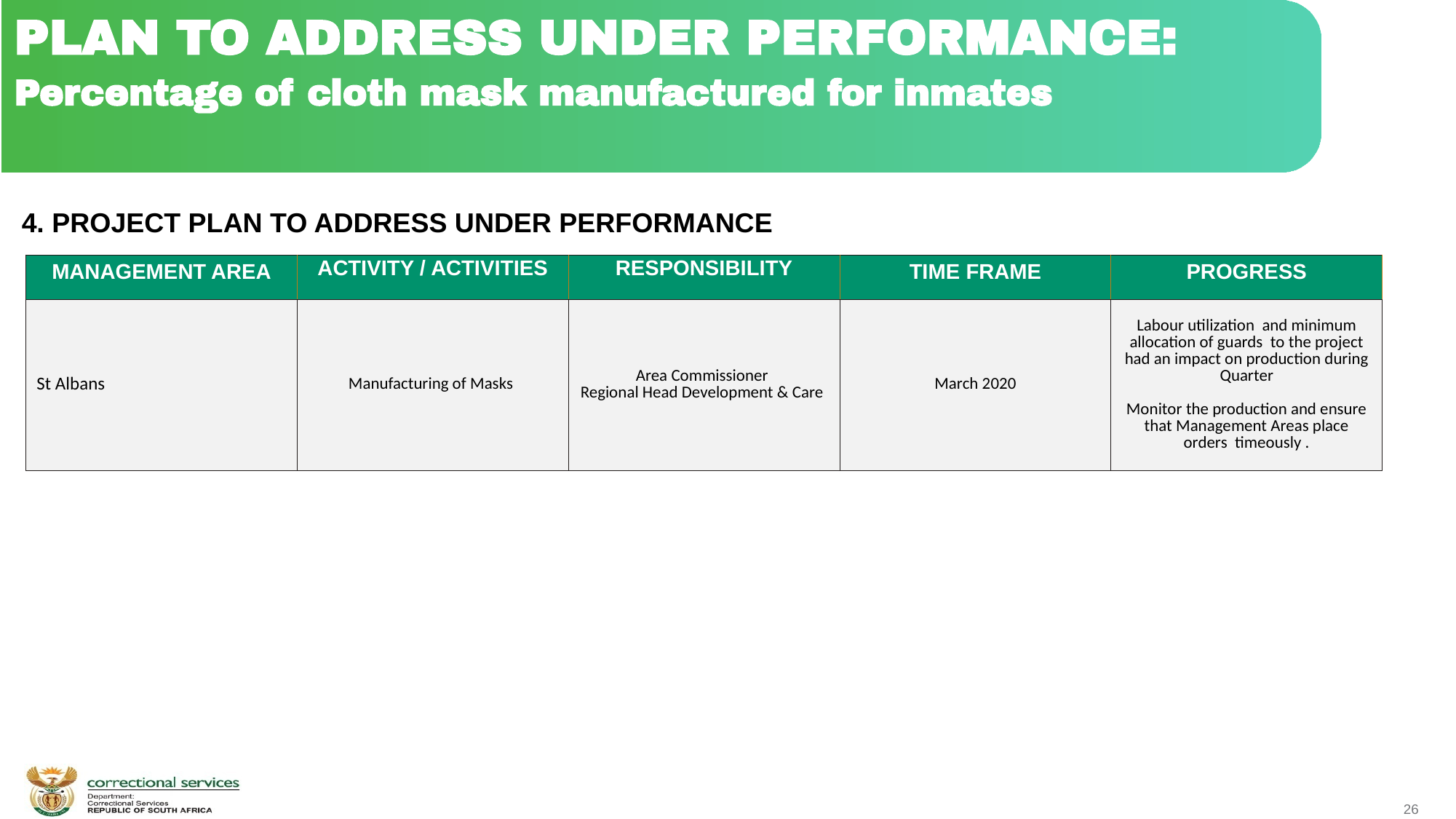

PLAN TO ADDRESS UNDER PERFORMANCE:
Percentage of cloth mask manufactured for inmates
     4. PROJECT PLAN TO ADDRESS UNDER PERFORMANCE
| MANAGEMENT AREA | ACTIVITY / ACTIVITIES | RESPONSIBILITY | TIME FRAME | PROGRESS |
| --- | --- | --- | --- | --- |
| St Albans | Manufacturing of Masks | Area Commissioner Regional Head Development & Care | March 2020 | Labour utilization and minimum allocation of guards to the project had an impact on production during Quarter Monitor the production and ensure that Management Areas place orders timeously . |